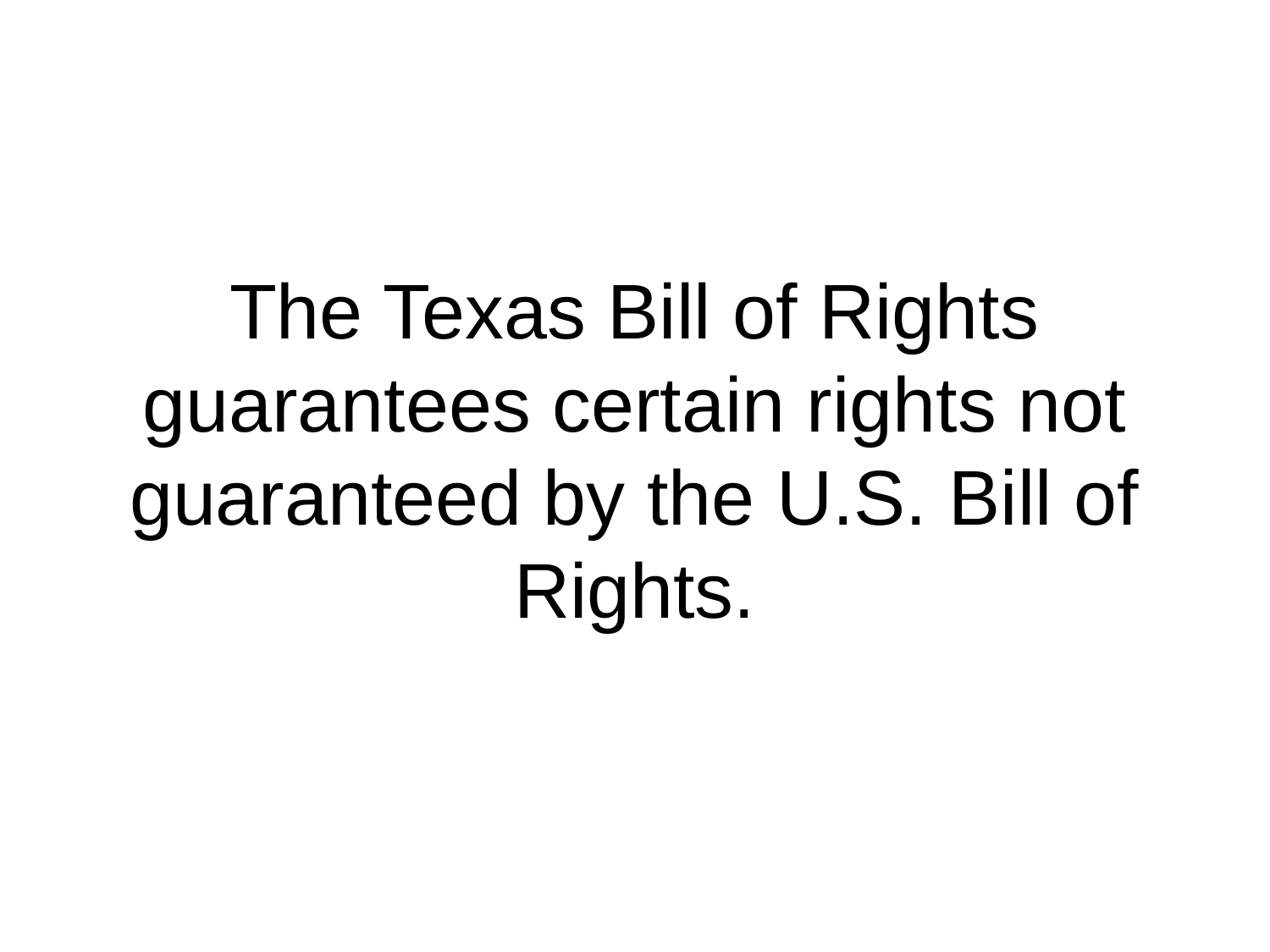

# The Texas Bill of Rights guarantees certain rights not guaranteed by the U.S. Bill of Rights.